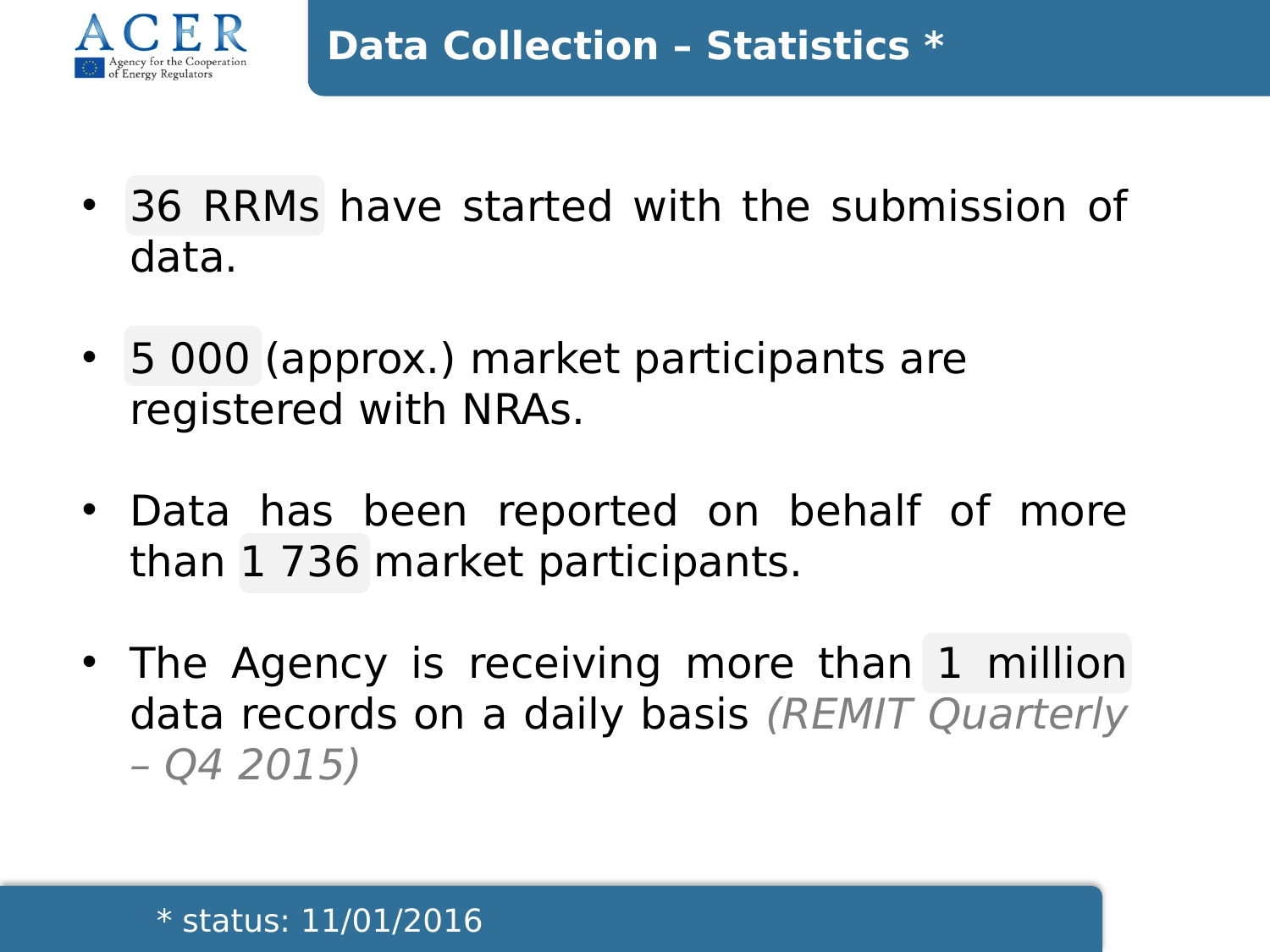

Data Collection – Statistics *
36 RRMs have started with the submission of data.

5 000 (approx.) market participants are registered with NRAs.

Data has been reported on behalf of more than 1 736 market participants.

The Agency is receiving more than 1 million data records on a daily basis (REMIT Quarterly – Q4 2015)

* status: 11/01/2016